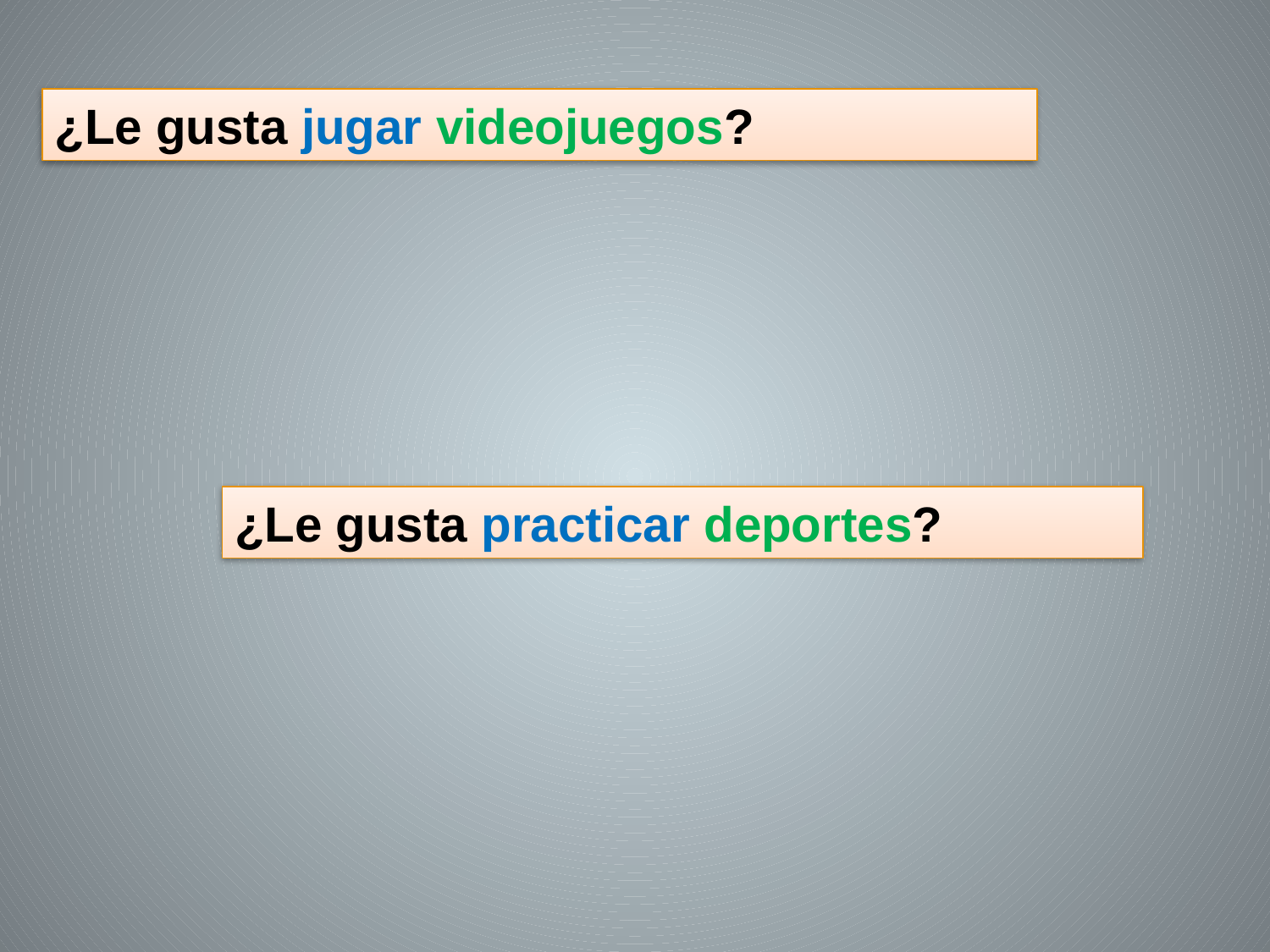

¿Le gusta jugar videojuegos?
¿Le gusta practicar deportes?